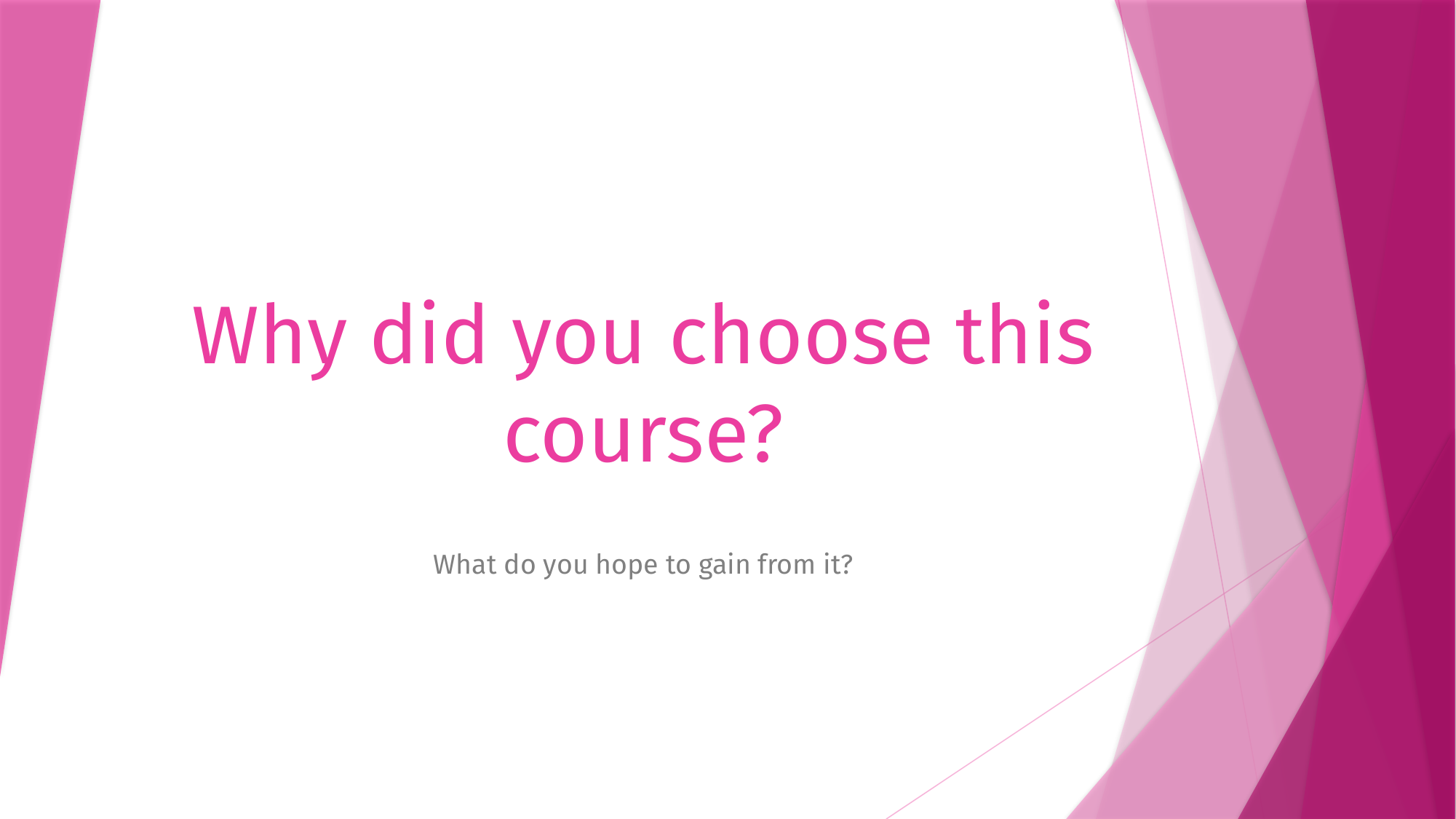

# Why did you choose this course?
What do you hope to gain from it?